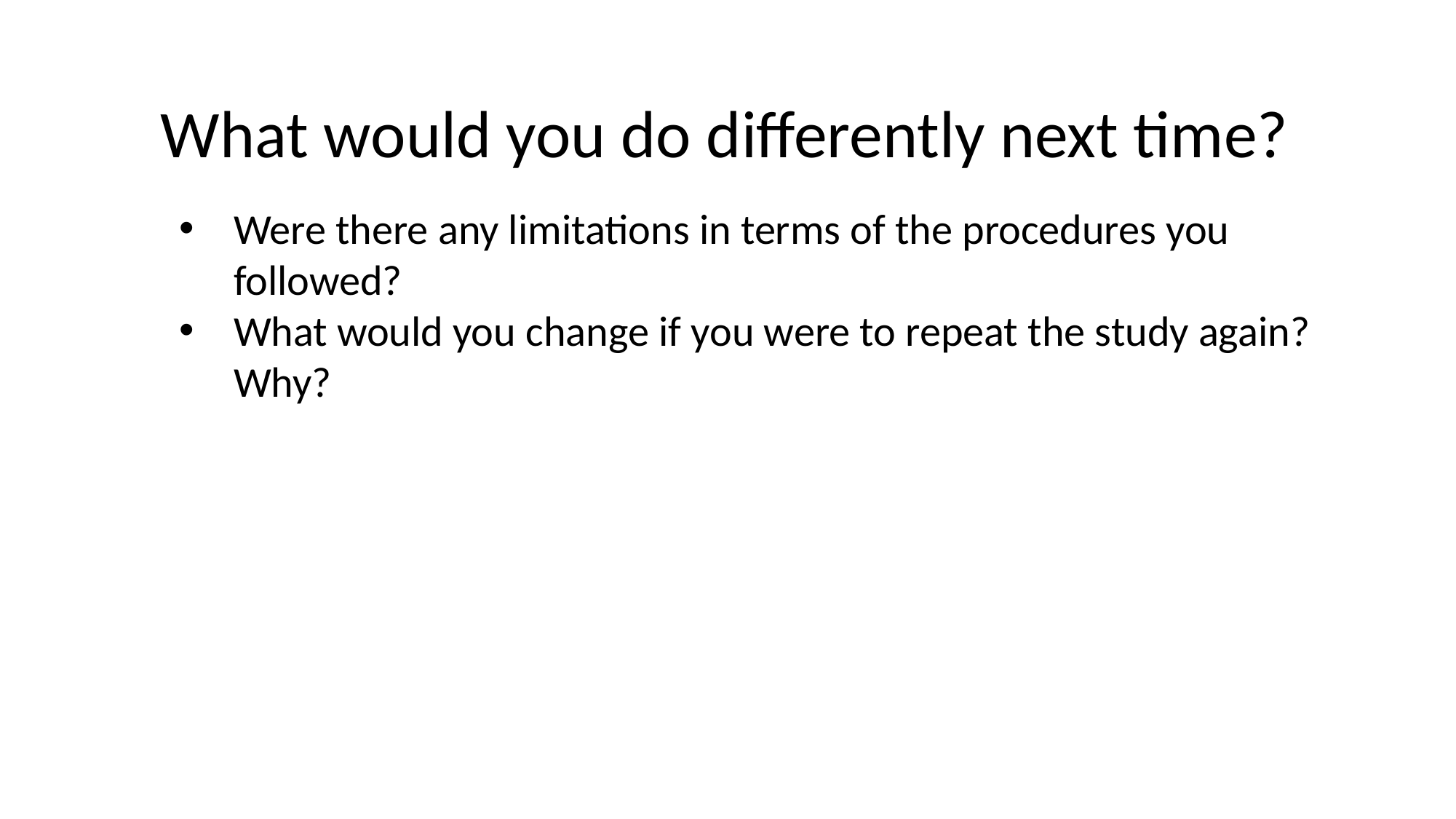

What would you do differently next time?
Were there any limitations in terms of the procedures you followed?
What would you change if you were to repeat the study again? Why?